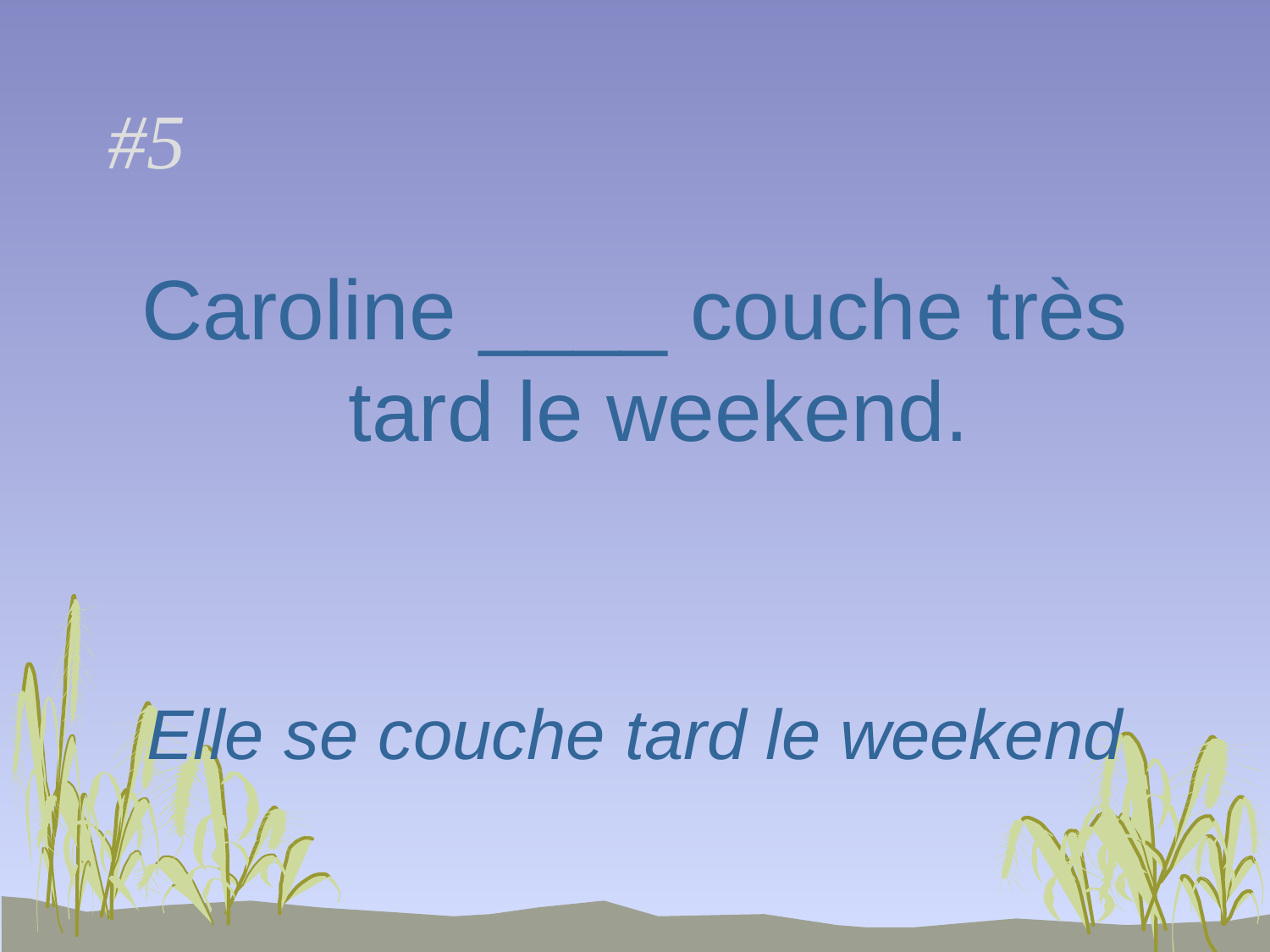

# #5
Caroline ____ couche très tard le weekend.

Elle se couche tard le weekend